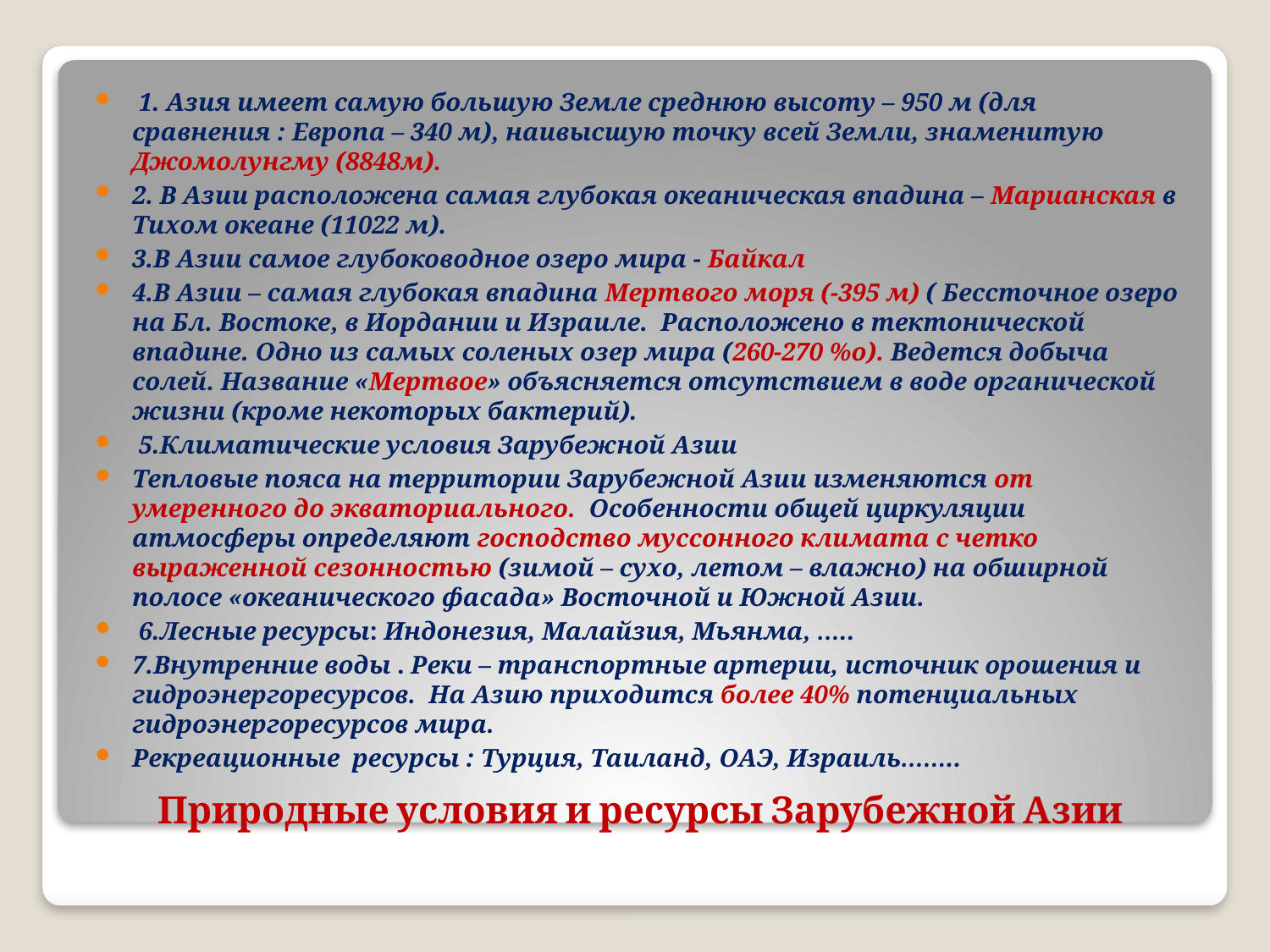

1. Азия имеет самую большую Земле среднюю высоту – 950 м (для сравнения : Европа – 340 м), наивысшую точку всей Земли, знаменитую Джомолунгму (8848м).
2. В Азии расположена самая глубокая океаническая впадина – Марианская в Тихом океане (11022 м).
3.В Азии самое глубоководное озеро мира - Байкал
4.В Азии – самая глубокая впадина Мертвого моря (-395 м) ( Бессточное озеро на Бл. Востоке, в Иордании и Израиле.  Расположено в тектонической впадине. Одно из самых соленых озер мира (260-270 %о). Ведется добыча солей. Название «Мертвое» объясняется отсутствием в воде органической жизни (кроме некоторых бактерий).
 5.Климатические условия Зарубежной Азии
Тепловые пояса на территории Зарубежной Азии изменяются от умеренного до экваториального.  Особенности общей циркуляции атмосферы определяют господство муссонного климата с четко выраженной сезонностью (зимой – сухо, летом – влажно) на обширной полосе «океанического фасада» Восточной и Южной Азии.
 6.Лесные ресурсы: Индонезия, Малайзия, Мьянма, …..
7.Внутренние воды . Реки – транспортные артерии, источник орошения и гидроэнергоресурсов.  На Азию приходится более 40% потенциальных гидроэнергоресурсов мира.
Рекреационные  ресурсы : Турция, Таиланд, ОАЭ, Израиль……..
# Природные условия и ресурсы Зарубежной Азии